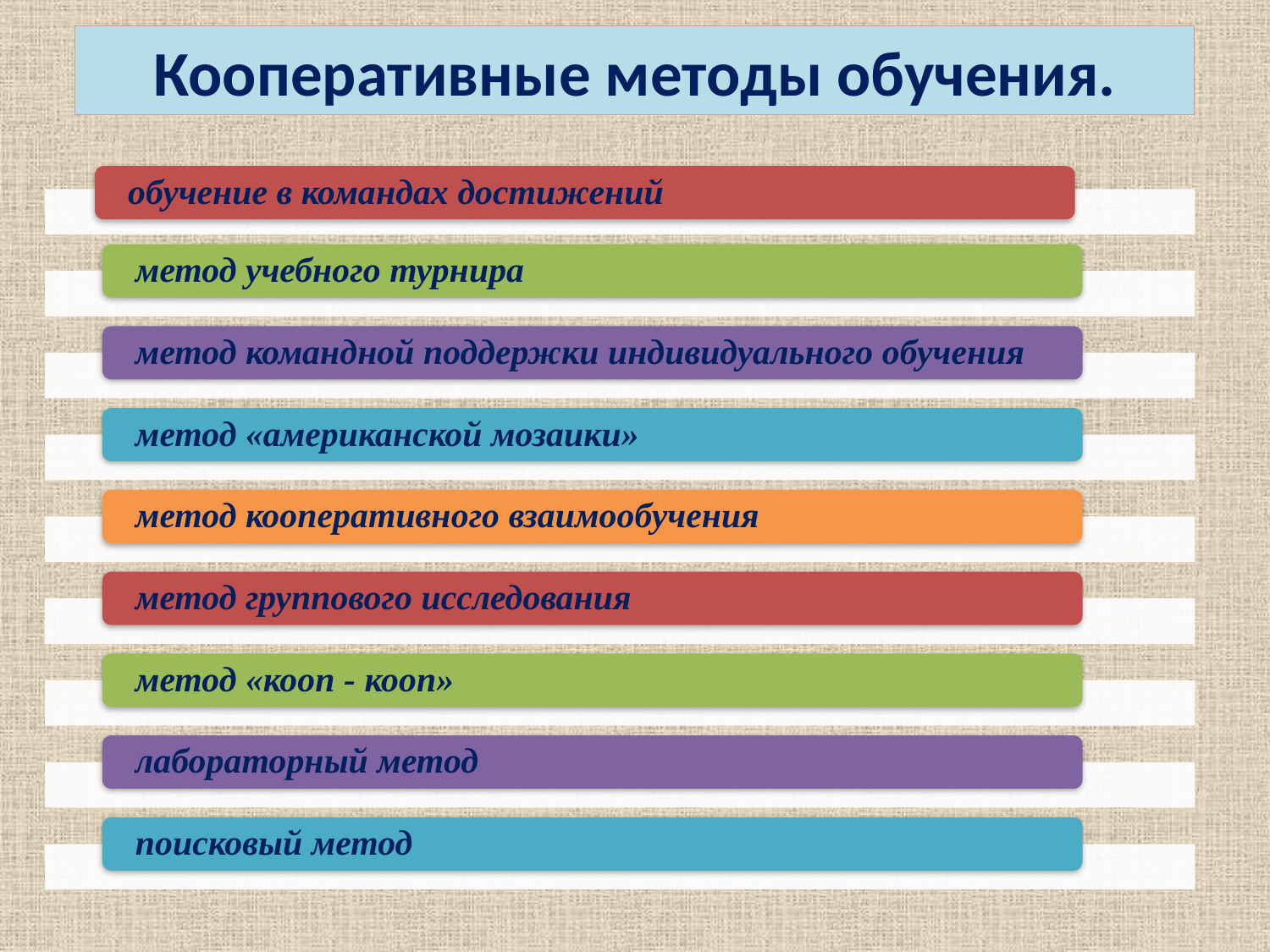

Кооперативные методы обучения.
обучение в командах достижений
метод учебного турнира
метод командной поддержки индивидуального обучения
метод «американской мозаики»
метод кооперативного взаимообучения
метод группового исследования
метод «кооп - кооп»
лабораторный метод
поисковый метод